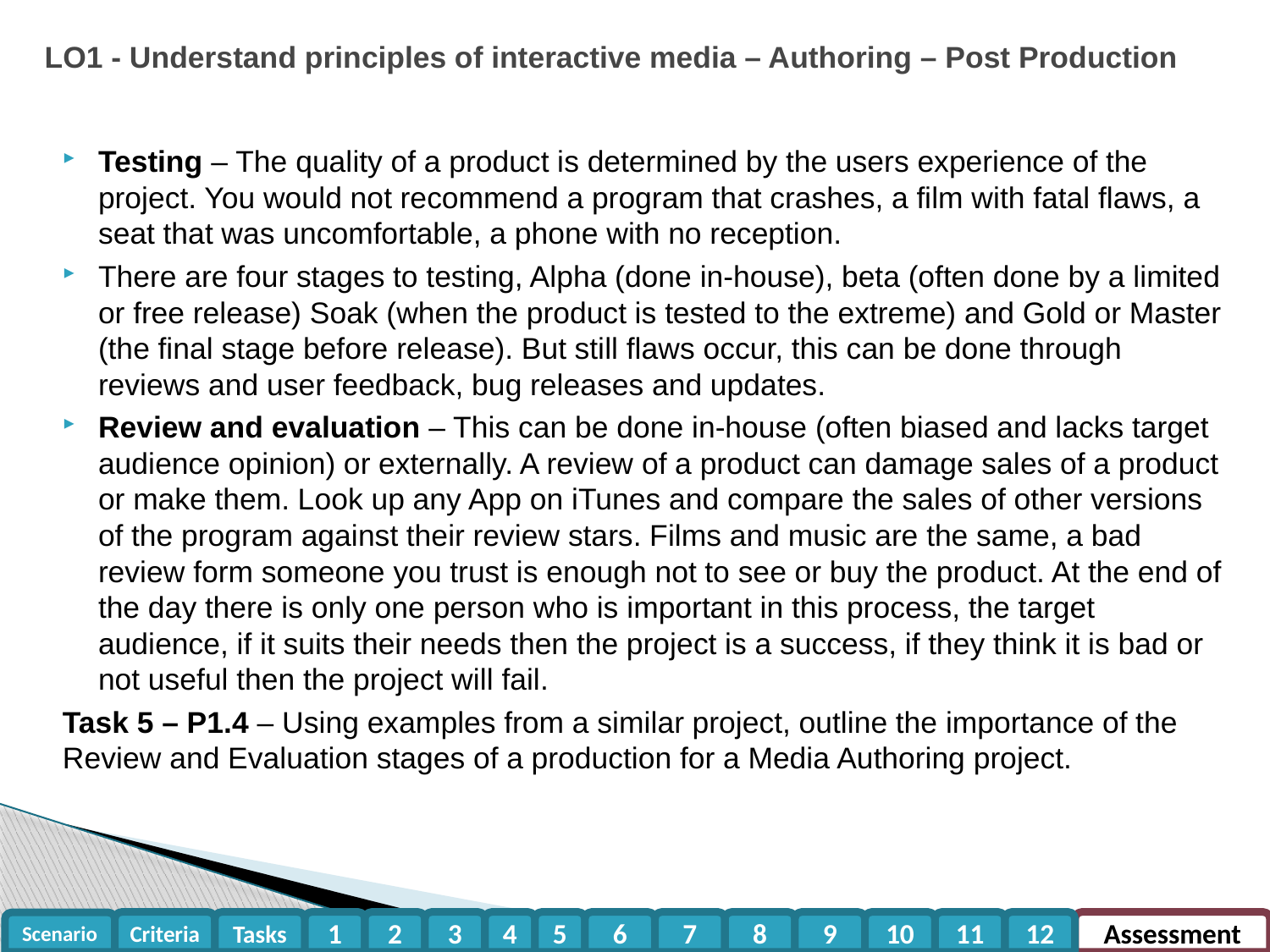

# LO1 - Understand principles of interactive media – Authoring – Post Production
Testing – The quality of a product is determined by the users experience of the project. You would not recommend a program that crashes, a film with fatal flaws, a seat that was uncomfortable, a phone with no reception.
There are four stages to testing, Alpha (done in-house), beta (often done by a limited or free release) Soak (when the product is tested to the extreme) and Gold or Master (the final stage before release). But still flaws occur, this can be done through reviews and user feedback, bug releases and updates.
Review and evaluation – This can be done in-house (often biased and lacks target audience opinion) or externally. A review of a product can damage sales of a product or make them. Look up any App on iTunes and compare the sales of other versions of the program against their review stars. Films and music are the same, a bad review form someone you trust is enough not to see or buy the product. At the end of the day there is only one person who is important in this process, the target audience, if it suits their needs then the project is a success, if they think it is bad or not useful then the project will fail.
Task 5 – P1.4 – Using examples from a similar project, outline the importance of the Review and Evaluation stages of a production for a Media Authoring project.